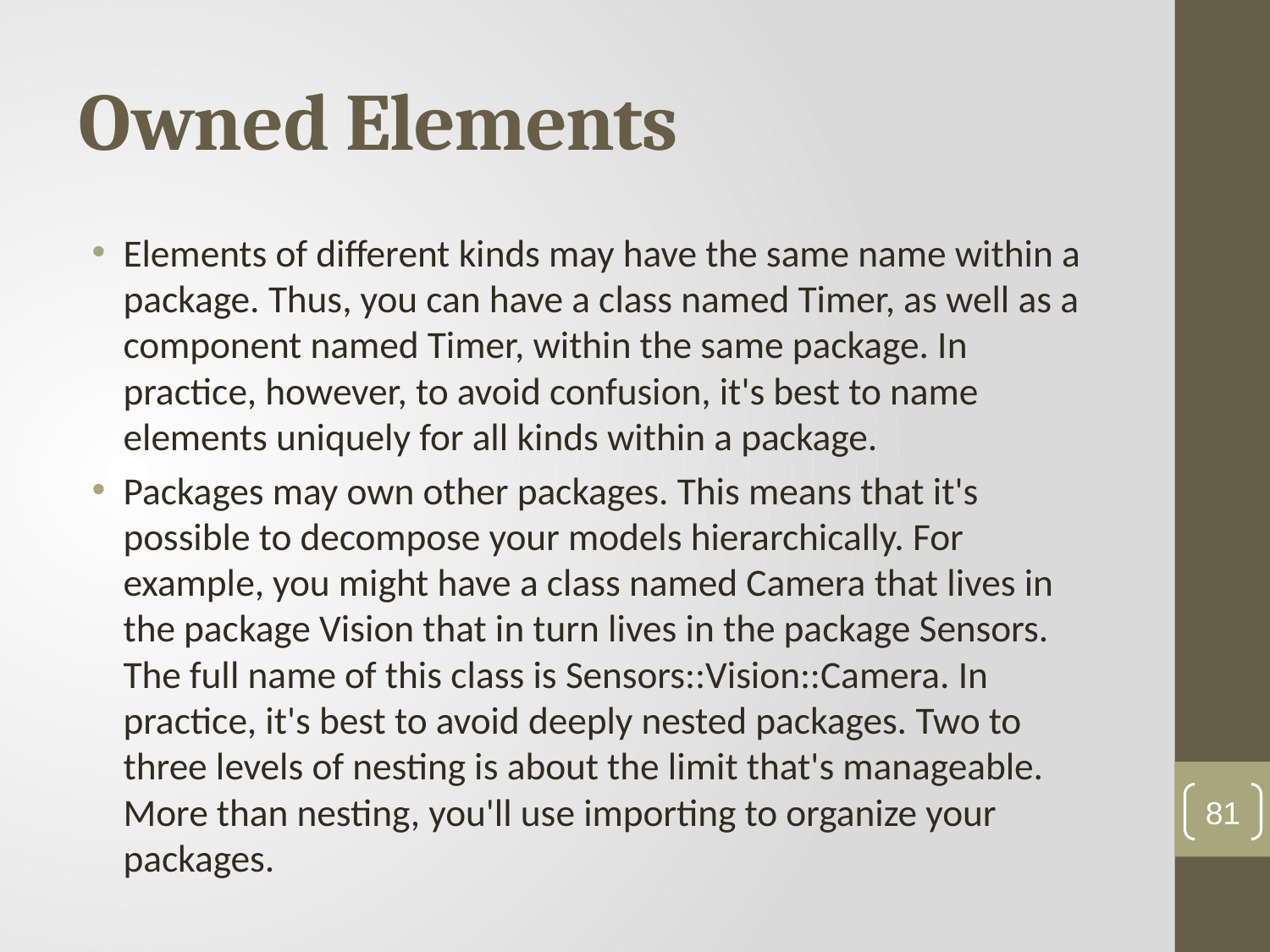

# Owned Elements
Elements of different kinds may have the same name within a package. Thus, you can have a class named Timer, as well as a component named Timer, within the same package. In practice, however, to avoid confusion, it's best to name elements uniquely for all kinds within a package.
Packages may own other packages. This means that it's possible to decompose your models hierarchically. For example, you might have a class named Camera that lives in the package Vision that in turn lives in the package Sensors. The full name of this class is Sensors::Vision::Camera. In practice, it's best to avoid deeply nested packages. Two to three levels of nesting is about the limit that's manageable. More than nesting, you'll use importing to organize your packages.

81